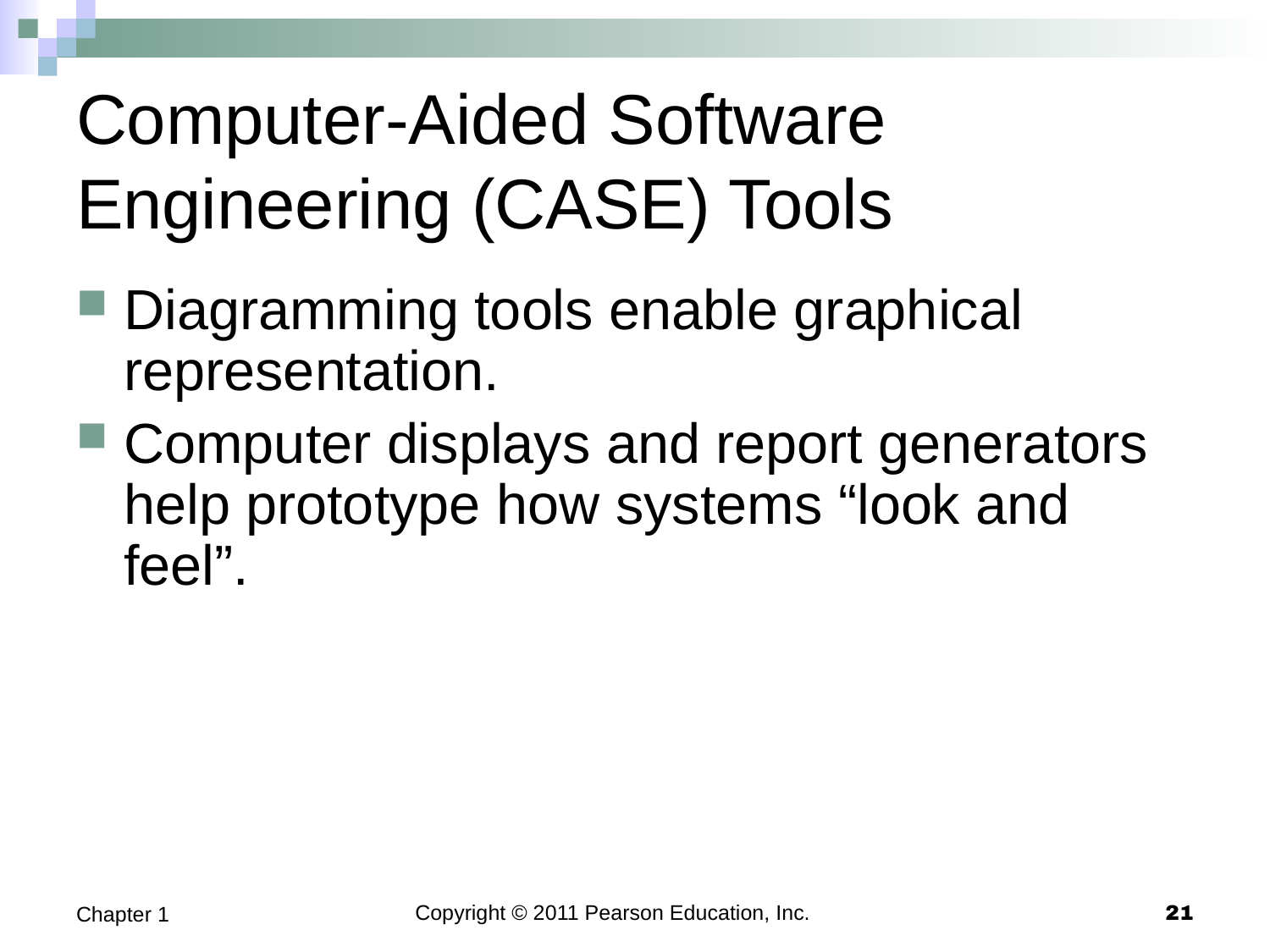

# Computer-Aided Software Engineering (CASE) Tools
Diagramming tools enable graphical representation.
Computer displays and report generators help prototype how systems “look and feel”.
Chapter 1
Copyright © 2011 Pearson Education, Inc.
21